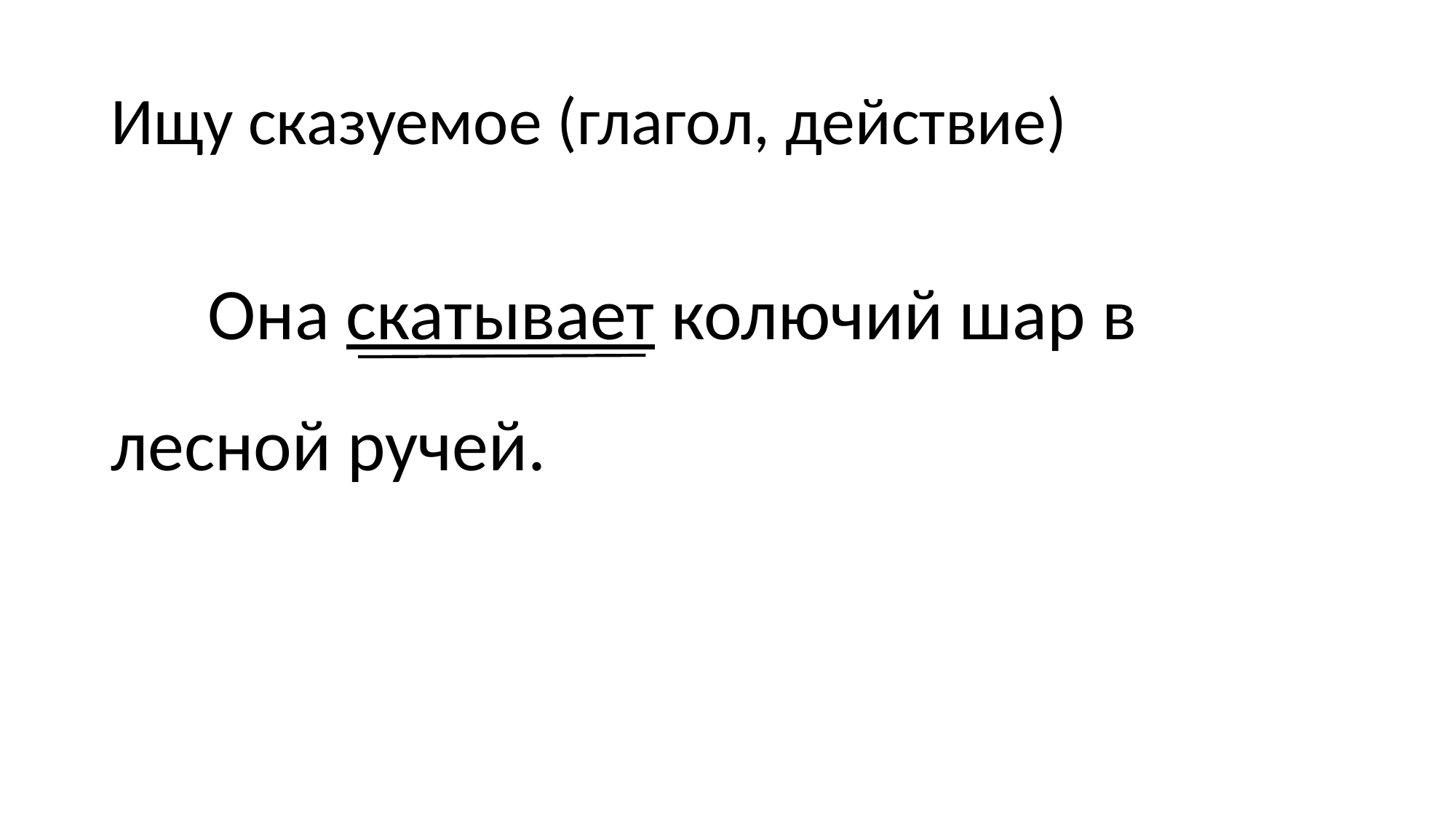

# Ищу сказуемое (глагол, действие)
Она скатывает колючий шар в лесной ручей.